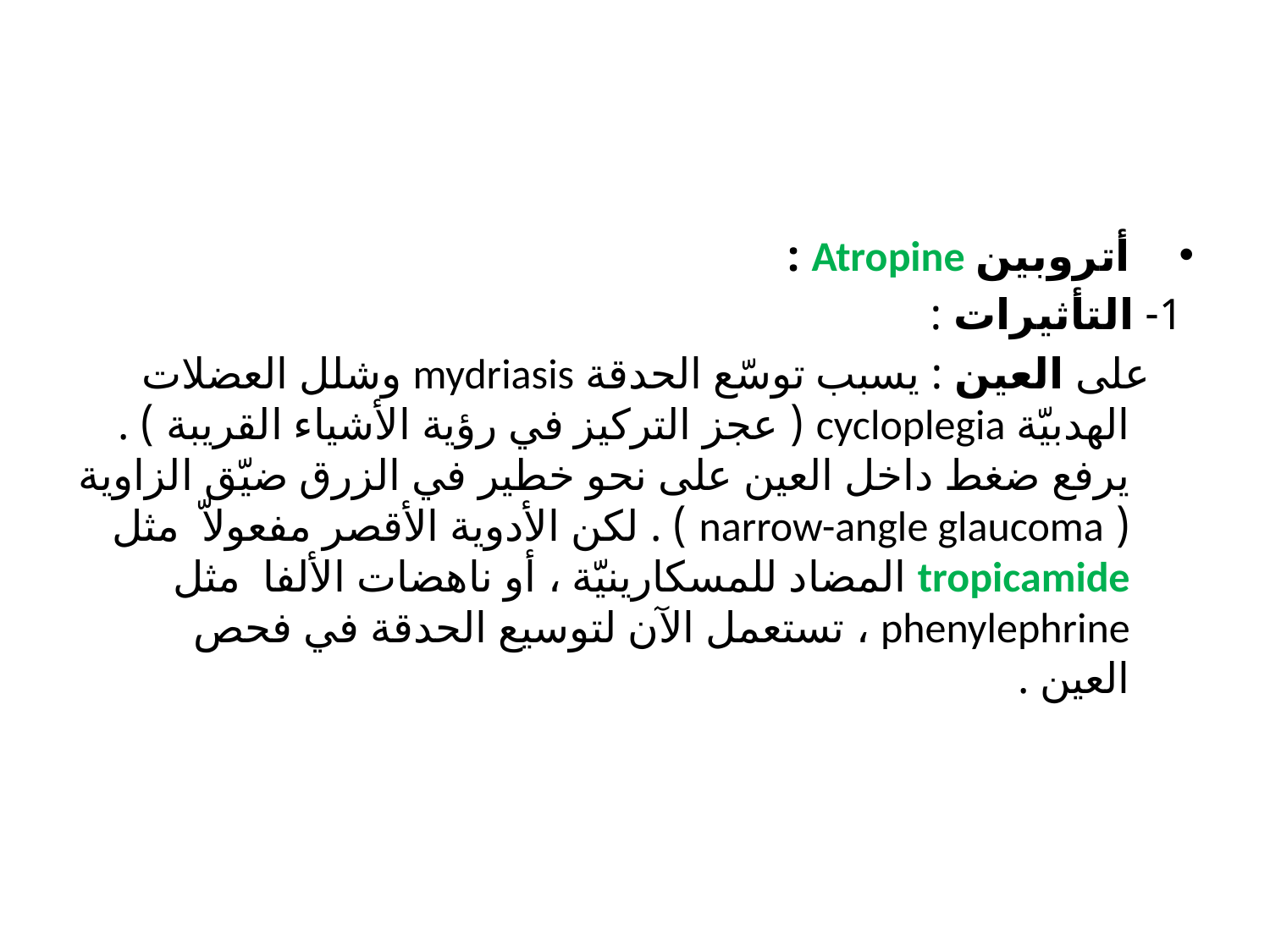

#
أتروبين Atropine :
 1- التأثيرات :
    على العين : يسبب توسّع الحدقة mydriasis وشلل العضلات الهدبيّة cycloplegia ( عجز التركيز في رؤية الأشياء القريبة ) . يرفع ضغط داخل العين على نحو خطير في الزرق ضيّق الزاوية ( narrow-angle glaucoma ) . لكن الأدوية الأقصر مفعولاّ  مثل tropicamide المضاد للمسكارينيّة ، أو ناهضات الألفا  مثل phenylephrine ، تستعمل الآن لتوسيع الحدقة في فحص العين .